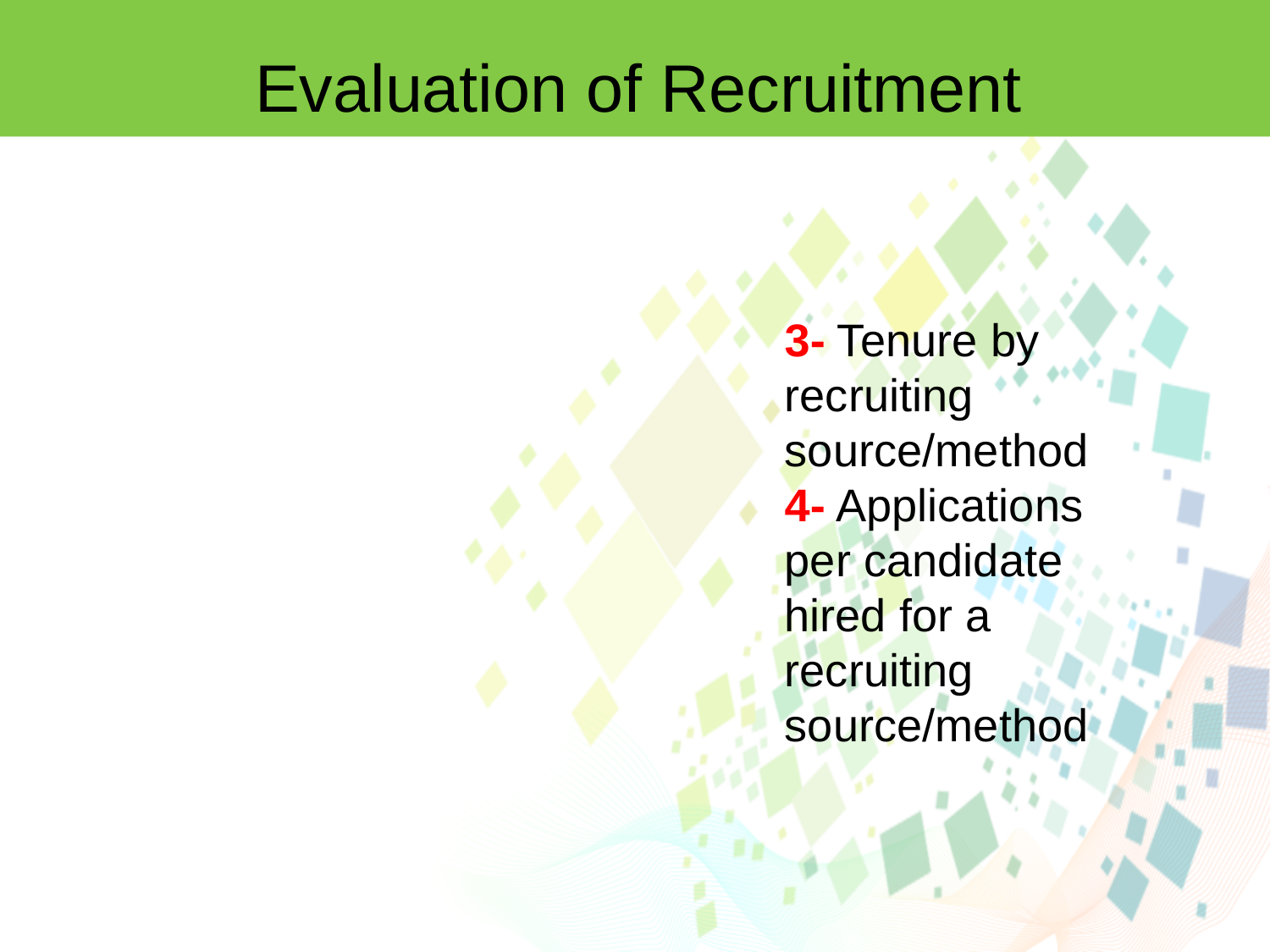

Evaluation of Recruitment
3- Tenure by recruiting source/method
4- Applications per candidate hired for a recruiting source/method